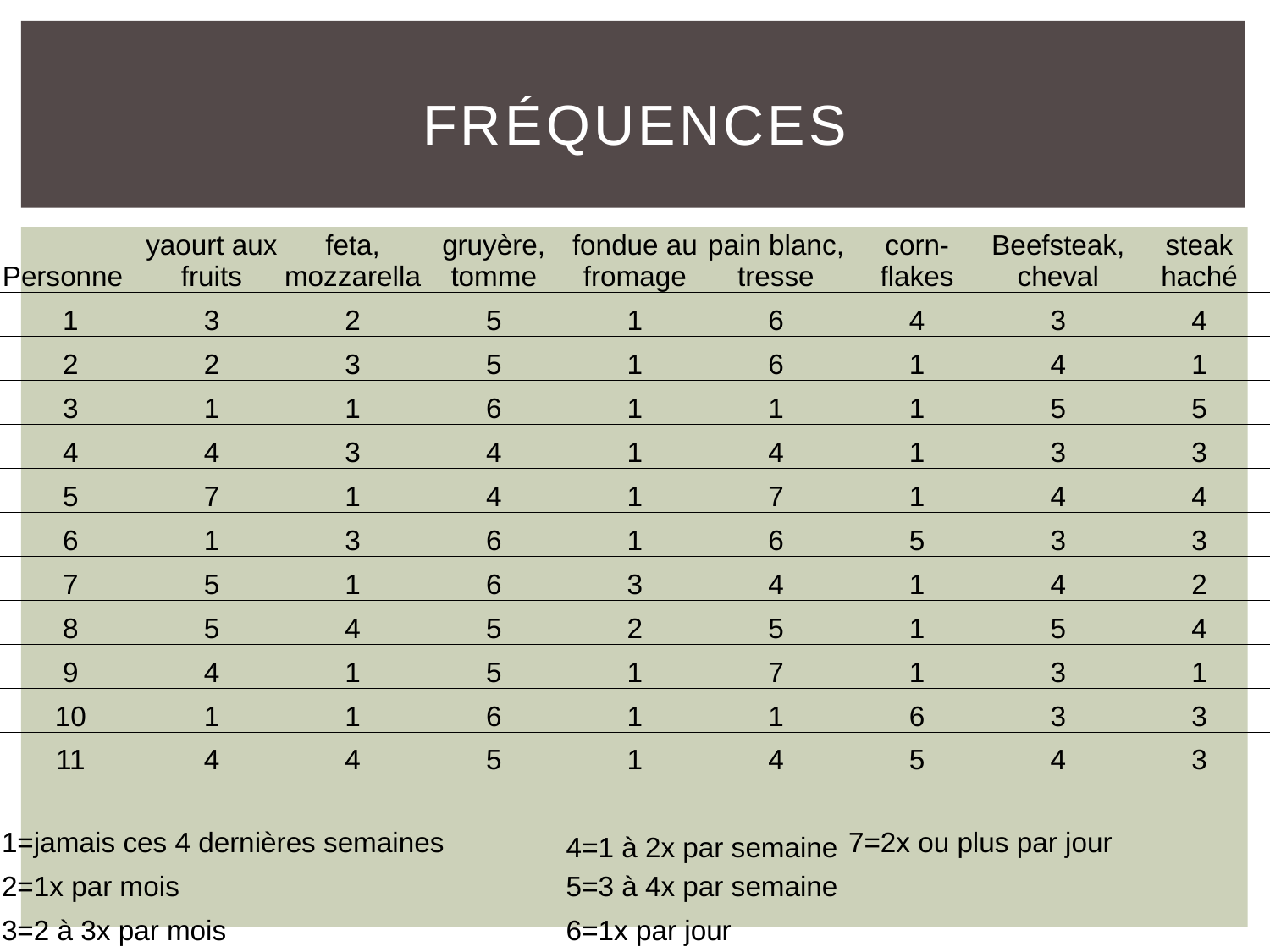

# Fréquences
| Personne | yaourt aux fruits | feta, mozzarella | gruyère, tomme | fondue au fromage | pain blanc, tresse | corn-flakes | Beefsteak, cheval | steak haché |
| --- | --- | --- | --- | --- | --- | --- | --- | --- |
| 1 | 3 | 2 | 5 | 1 | 6 | 4 | 3 | 4 |
| 2 | 2 | 3 | 5 | 1 | 6 | 1 | 4 | 1 |
| 3 | 1 | 1 | 6 | 1 | 1 | 1 | 5 | 5 |
| 4 | 4 | 3 | 4 | 1 | 4 | 1 | 3 | 3 |
| 5 | 7 | 1 | 4 | 1 | 7 | 1 | 4 | 4 |
| 6 | 1 | 3 | 6 | 1 | 6 | 5 | 3 | 3 |
| 7 | 5 | 1 | 6 | 3 | 4 | 1 | 4 | 2 |
| 8 | 5 | 4 | 5 | 2 | 5 | 1 | 5 | 4 |
| 9 | 4 | 1 | 5 | 1 | 7 | 1 | 3 | 1 |
| 10 | 1 | 1 | 6 | 1 | 1 | 6 | 3 | 3 |
| 11 | 4 | 4 | 5 | 1 | 4 | 5 | 4 | 3 |
|  |  |  |  |  |  |  |  |  |
| 1=jamais ces 4 dernières semaines |  |  |  | 4=1 à 2x par semaine |  | 7=2x ou plus par jour |  |  |
| 2=1x par mois |  |  |  | 5=3 à 4x par semaine |  |  |  |  |
| 3=2 à 3x par mois |  |  |  | 6=1x par jour |  |  |  |  |